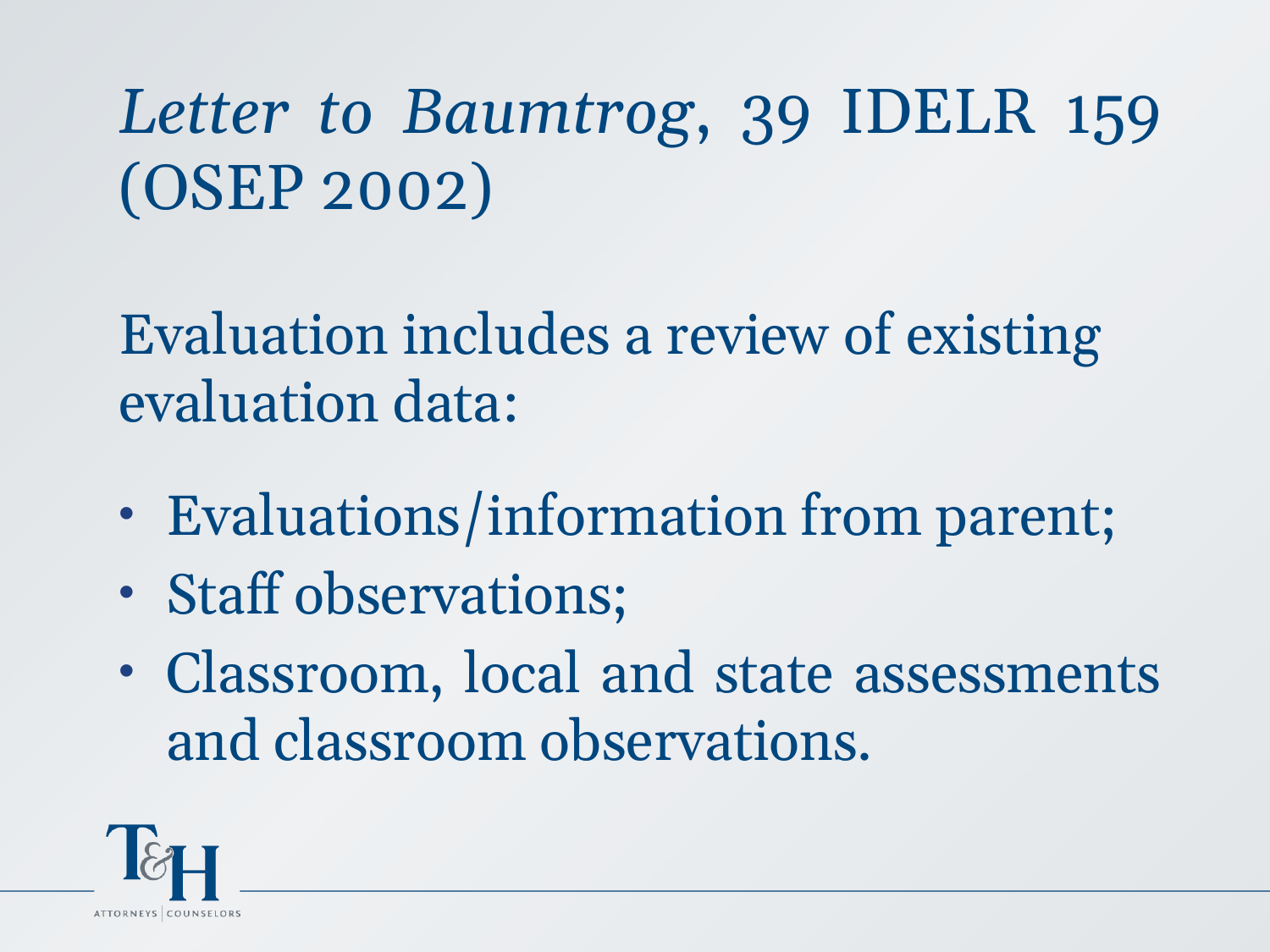

Letter to Baumtrog, 39 IDELR 159 (OSEP 2002)

Evaluation includes a review of existing evaluation data:

Evaluations/information from parent;
Staff observations;
Classroom, local and state assessments and classroom observations.